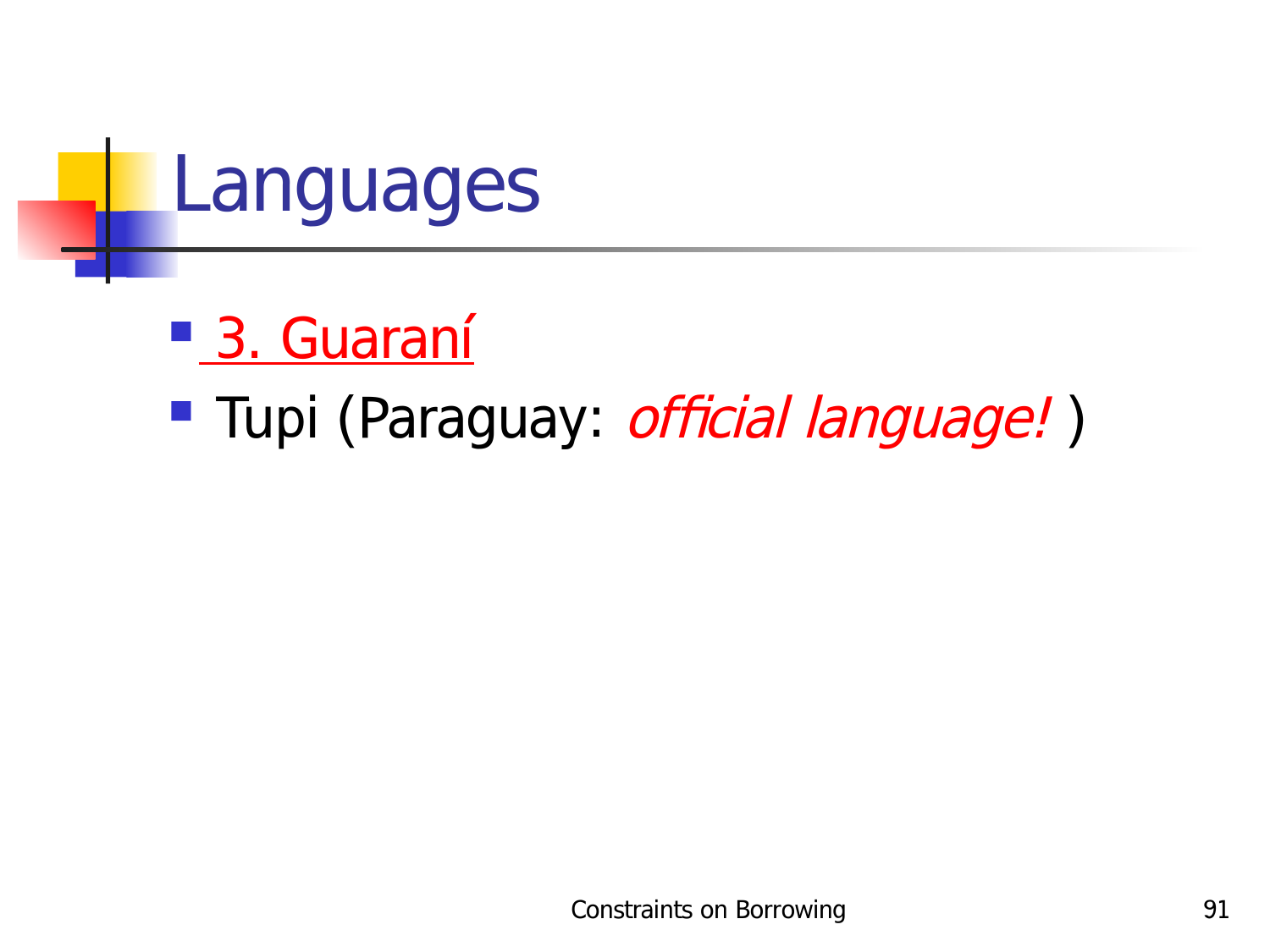

# Languages
 3. Guaraní
 Tupi (Paraguay: official language! )
Constraints on Borrowing
91